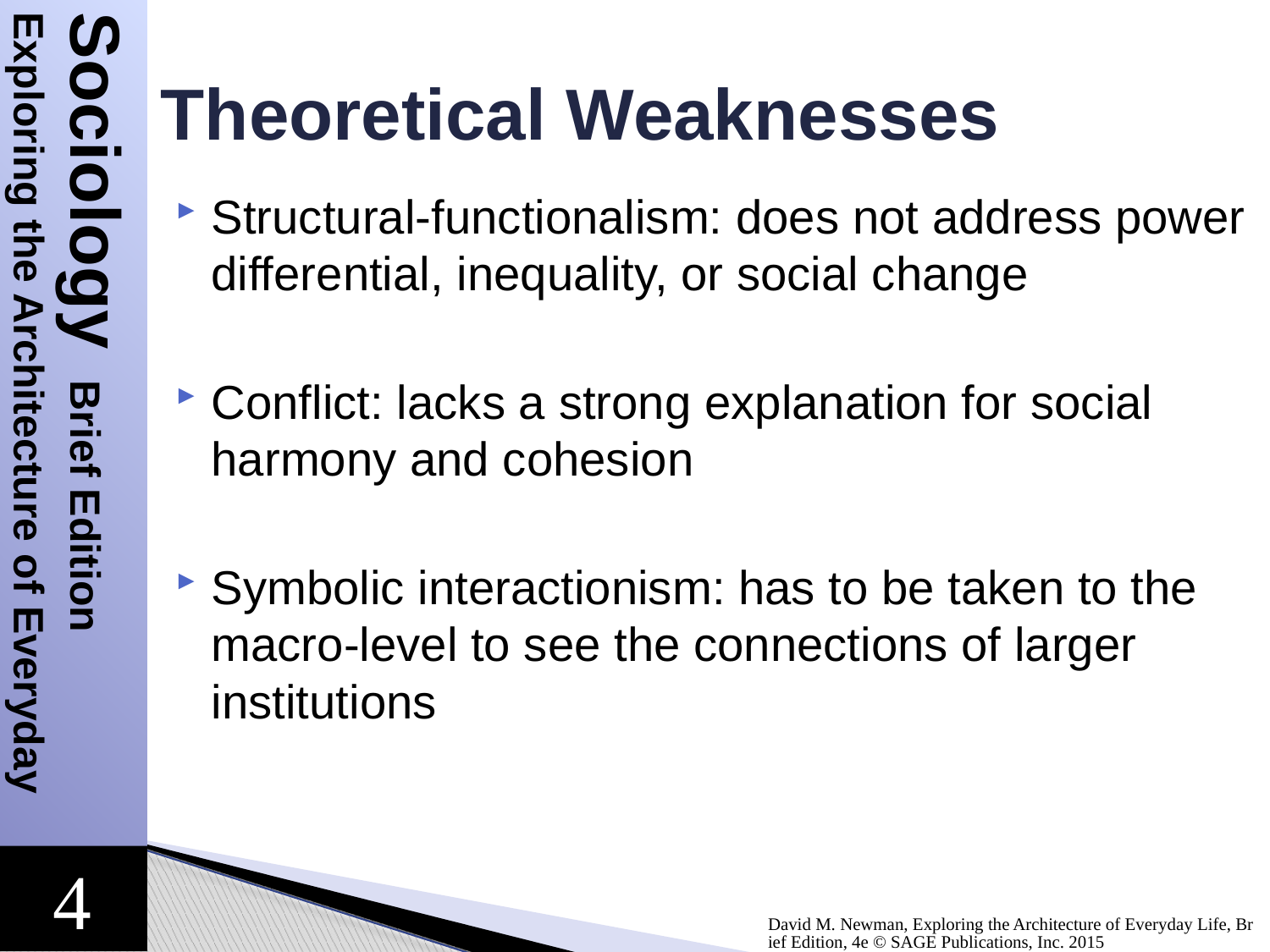

# Theoretical Weaknesses
Structural-functionalism: does not address power differential, inequality, or social change

Conflict: lacks a strong explanation for social harmony and cohesion

Symbolic interactionism: has to be taken to the macro-level to see the connections of larger institutions

David M. Newman, Exploring the Architecture of Everyday Life, Brief Edition, 4e © SAGE Publications, Inc. 2015